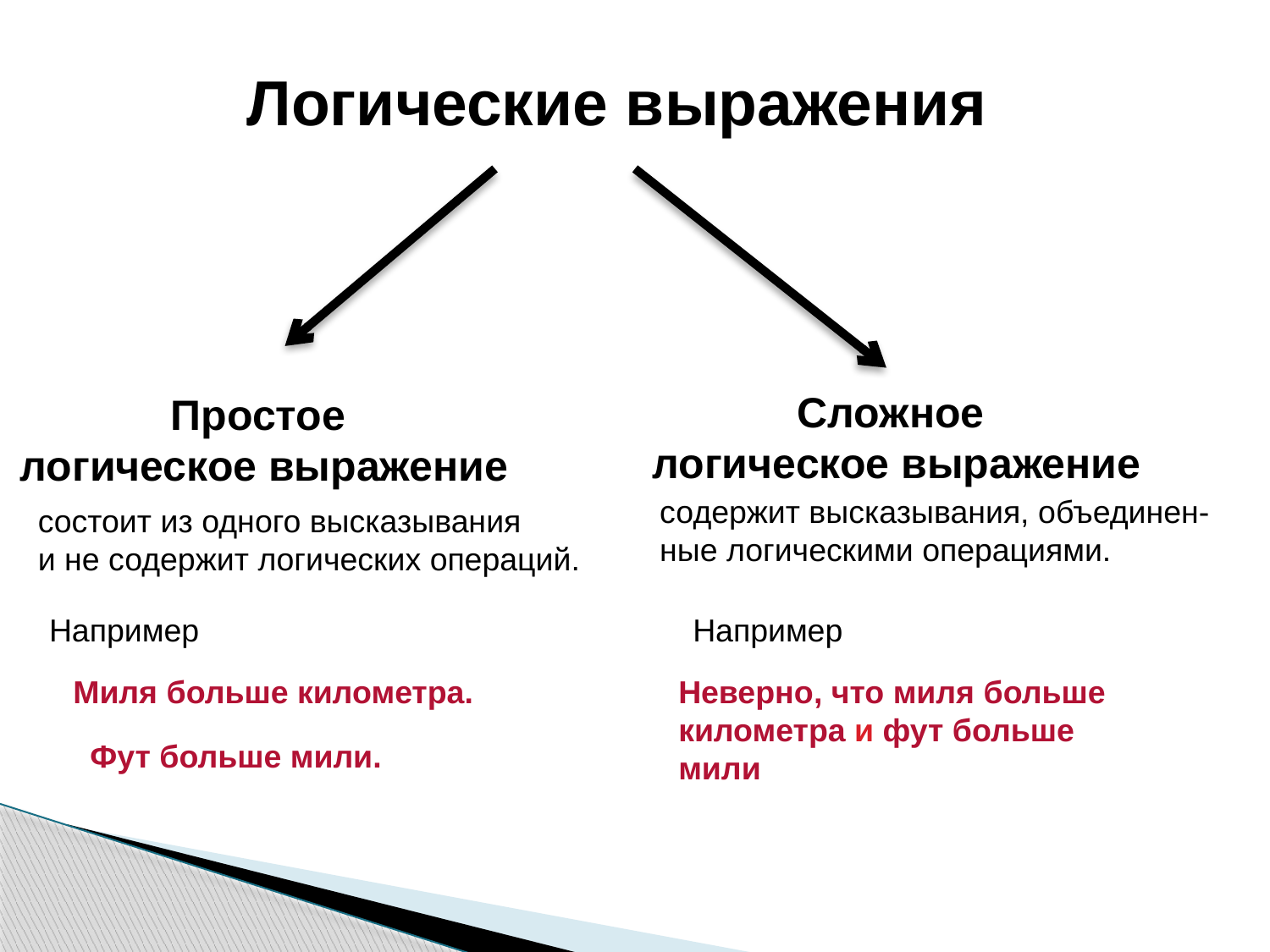

Логические выражения
Сложное
логическое выражение
Простое
логическое выражение
содержит высказывания, объединен-
ные логическими операциями.
состоит из одного высказывания
и не содержит логических операций.
Например
Например
Миля больше километра.
Неверно, что миля больше километра и фут больше мили
Фут больше мили.